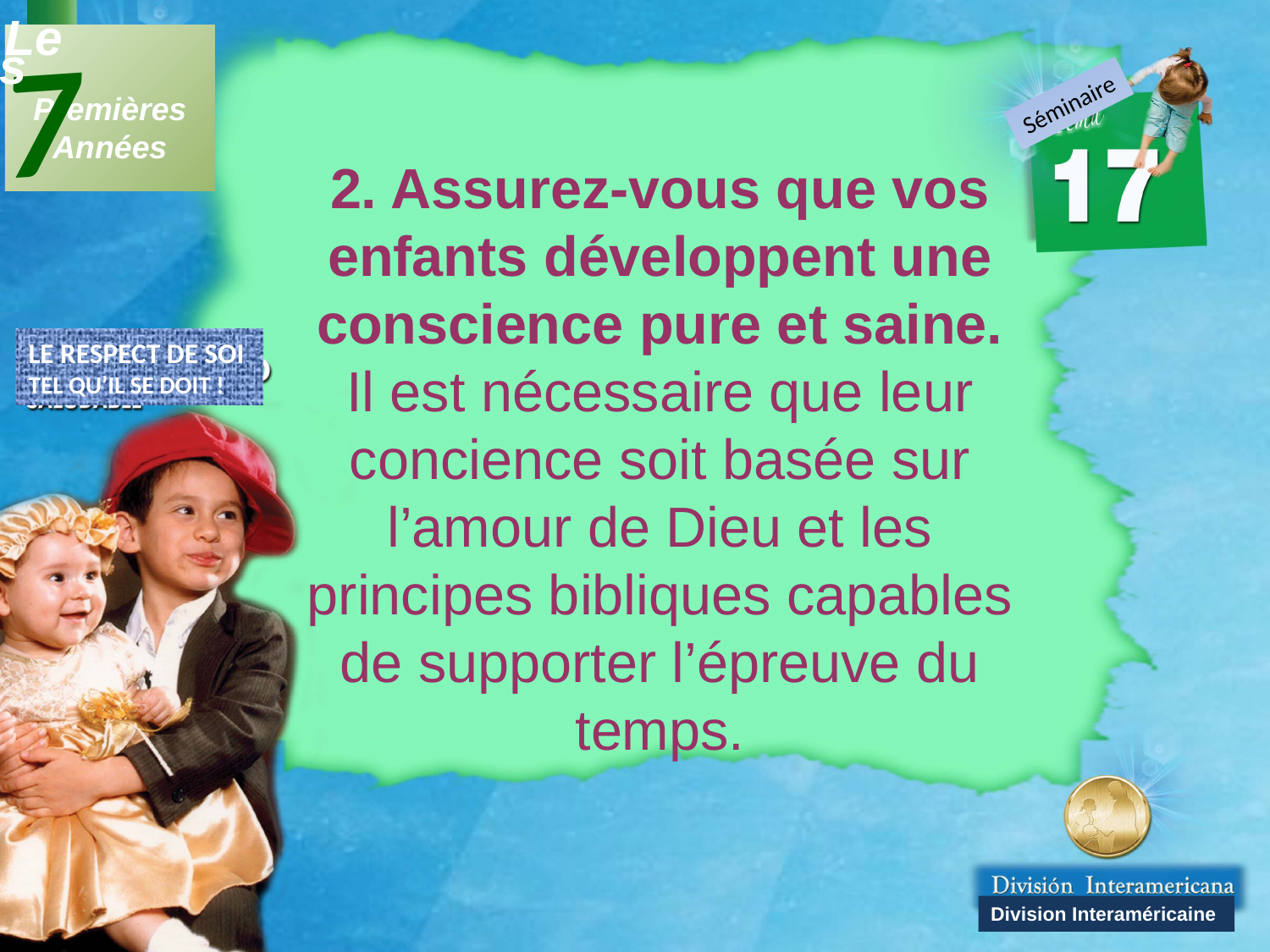

7
Les
         Premières
Années
Séminaire
2. Assurez-vous que vos enfants développent une conscience pure et saine. Il est nécessaire que leur concience soit basée sur l’amour de Dieu et les principes bibliques capables de supporter l’épreuve du temps.
LE RESPECT DE SOI
TEL QU’IL SE DOIT !
Division Interaméricaine